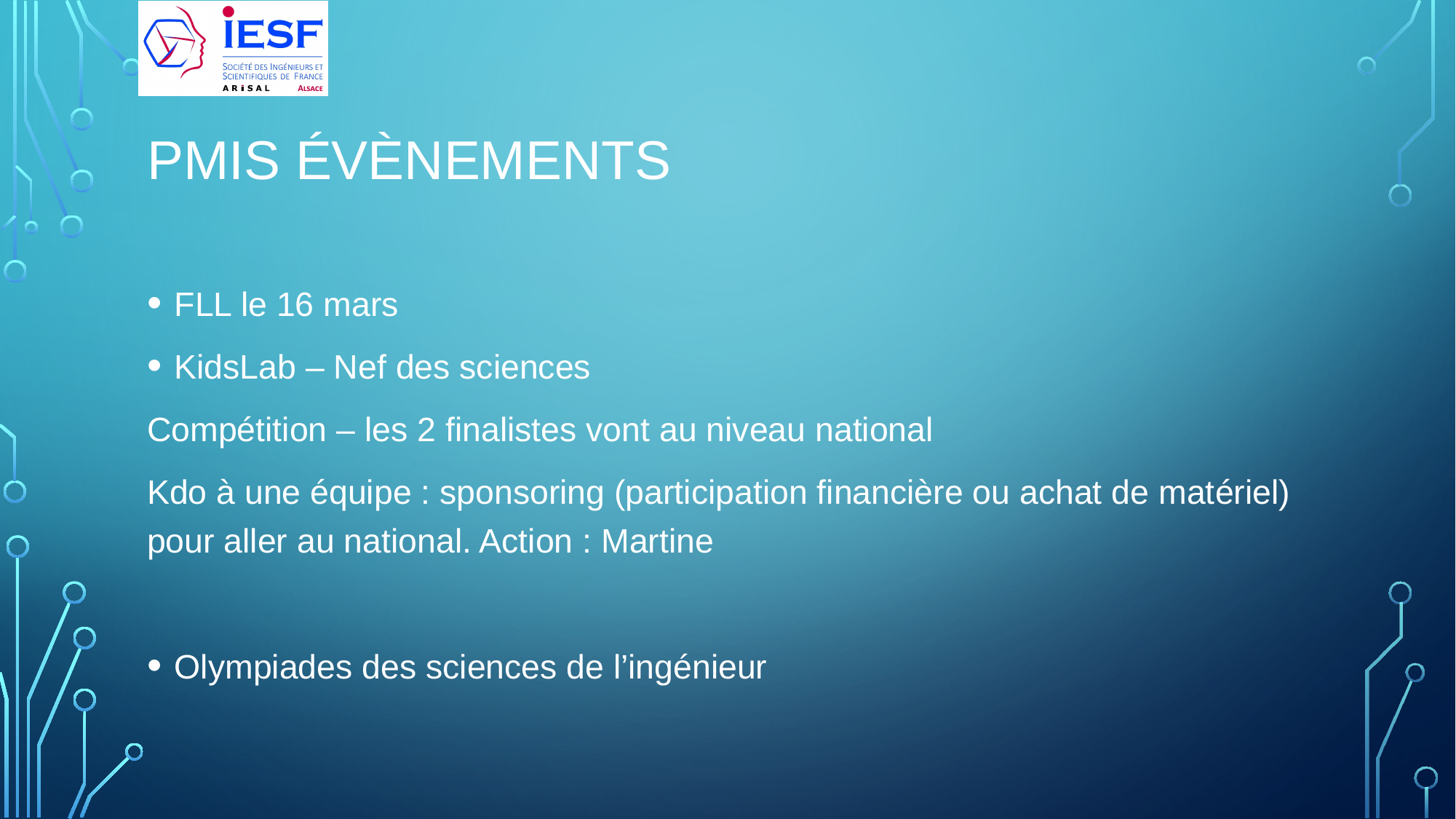

# PMIS évènements
FLL le 16 mars
KidsLab – Nef des sciences
Compétition – les 2 finalistes vont au niveau national
Kdo à une équipe : sponsoring (participation financière ou achat de matériel) pour aller au national. Action : Martine

Olympiades des sciences de l’ingénieur